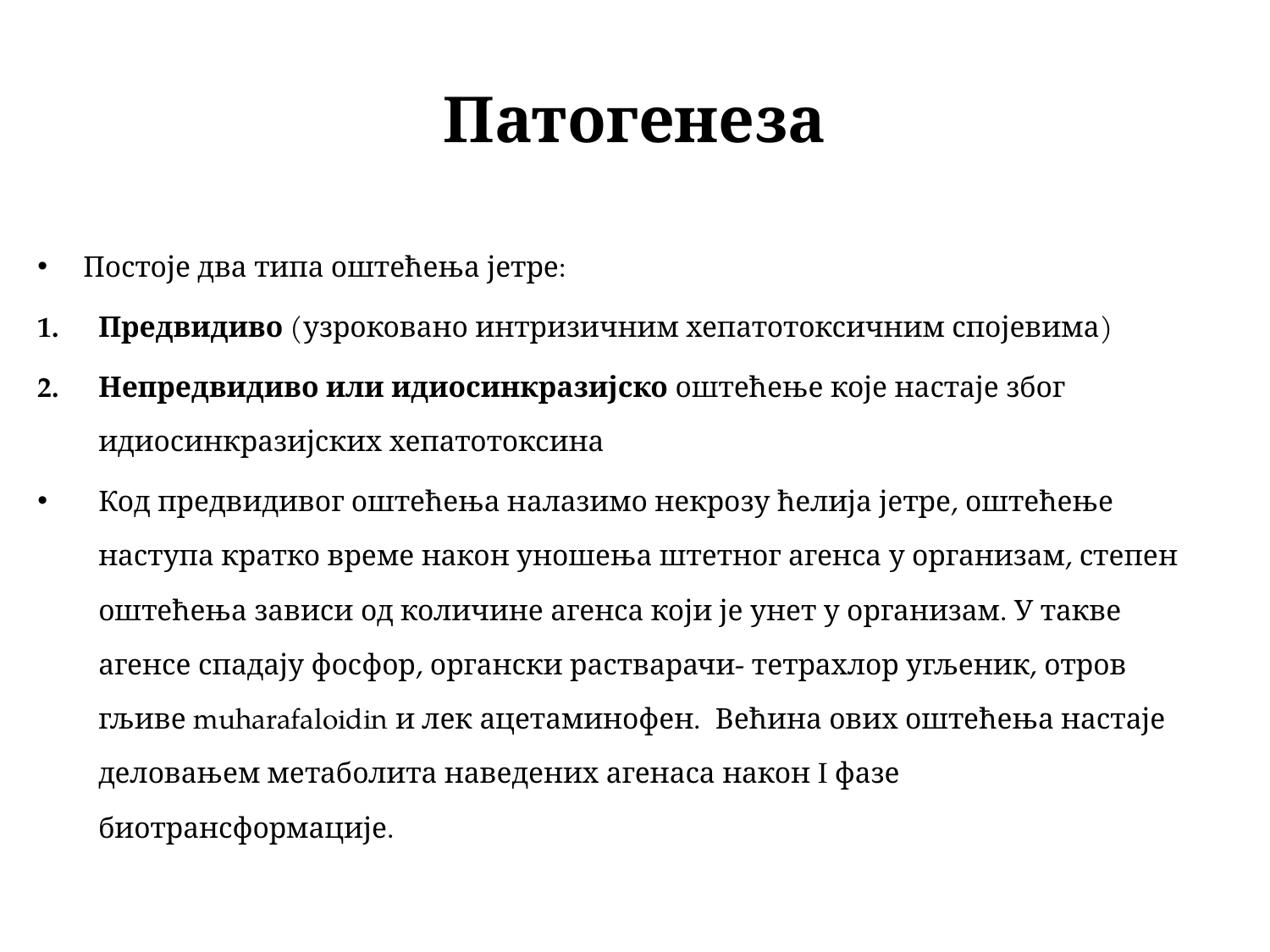

# Патогенеза
Постоје два типа оштећења јетре:
Предвидиво (узроковано интризичним хепатотоксичним спојевима)
Непредвидиво или идиосинкразијско оштећење које настаје због идиосинкразијских хепатотоксина
Код предвидивог оштећења налазимо некрозу ћелија јетре, оштећење наступа кратко време након уношења штетног агенса у организам, степен оштећења зависи од количине агенса који је унет у организам. У такве агенсе спадају фосфор, органски растварачи- тетрахлор угљеник, отров гљиве muharafaloidin и лек ацетаминофен.  Већина ових оштећења настаје деловањем метаболита наведених агенаса након I фазе биотрансформације.